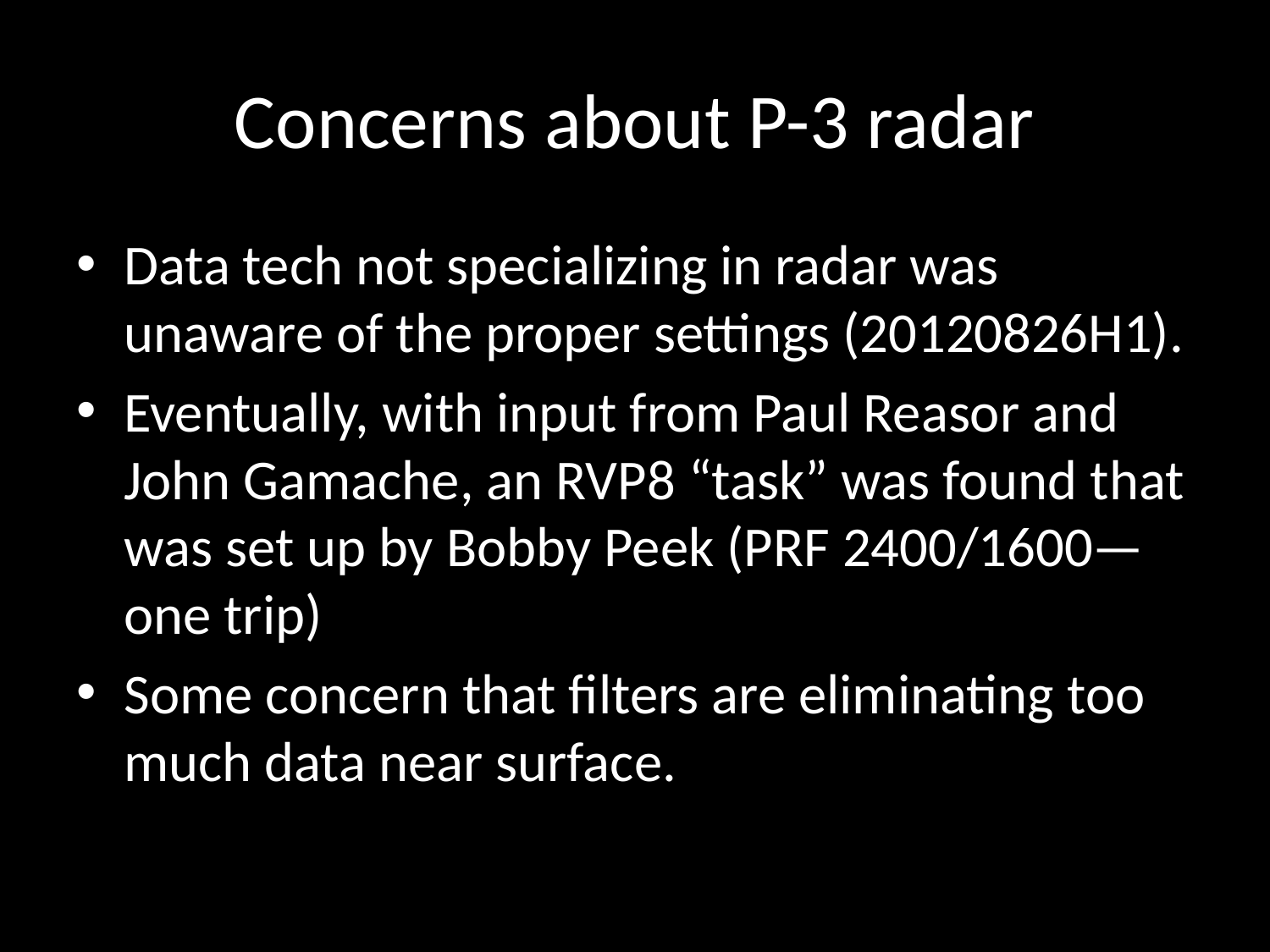

# Concerns about P-3 radar
Data tech not specializing in radar was unaware of the proper settings (20120826H1).
Eventually, with input from Paul Reasor and John Gamache, an RVP8 “task” was found that was set up by Bobby Peek (PRF 2400/1600—one trip)
Some concern that filters are eliminating too much data near surface.